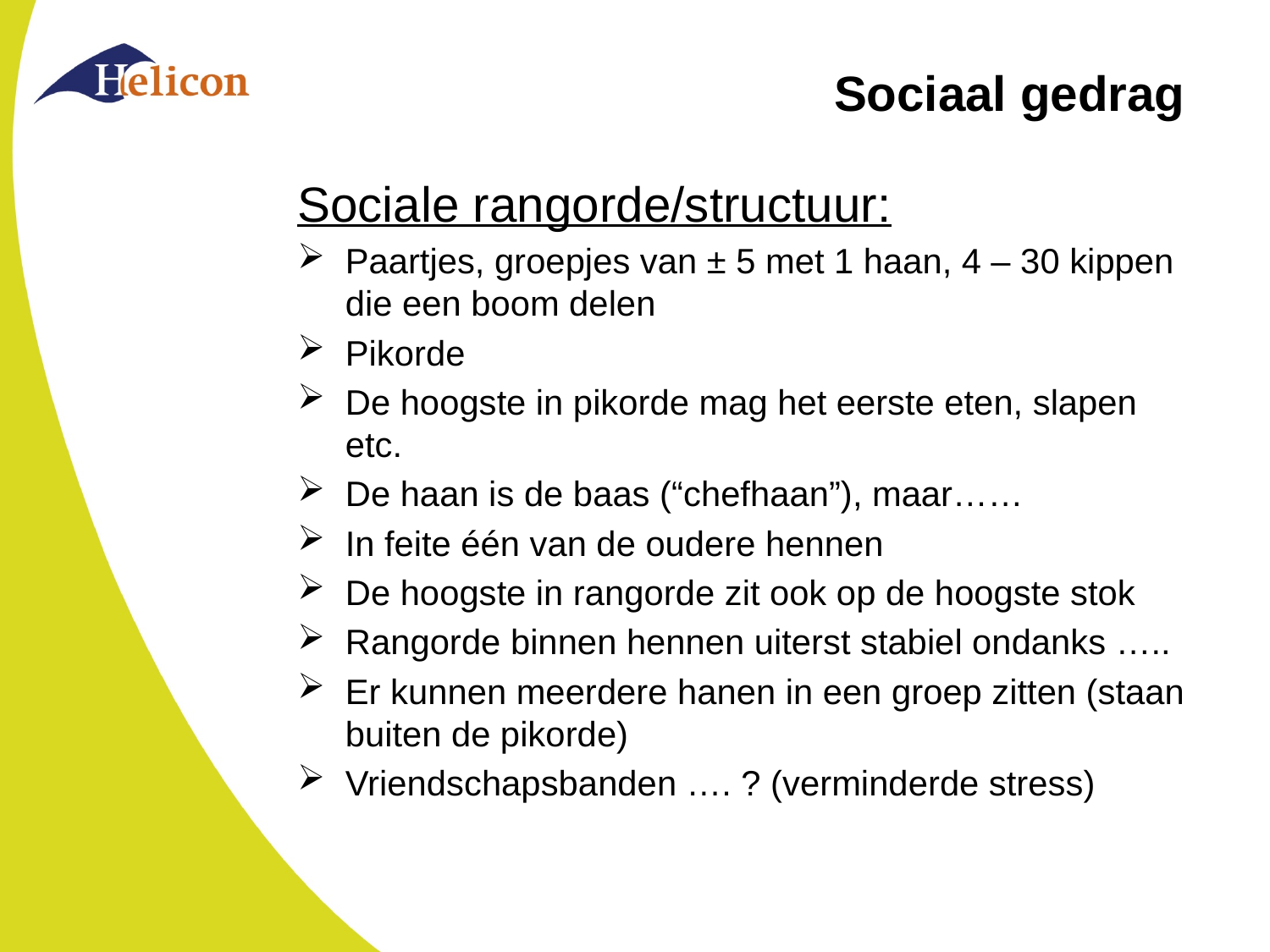

# Sociaal gedrag
Sociale rangorde/structuur:
Paartjes, groepjes van ± 5 met 1 haan, 4 – 30 kippen die een boom delen
Pikorde
De hoogste in pikorde mag het eerste eten, slapen etc.
De haan is de baas (“chefhaan”), maar……
In feite één van de oudere hennen
De hoogste in rangorde zit ook op de hoogste stok
Rangorde binnen hennen uiterst stabiel ondanks …..
Er kunnen meerdere hanen in een groep zitten (staan buiten de pikorde)
Vriendschapsbanden …. ? (verminderde stress)